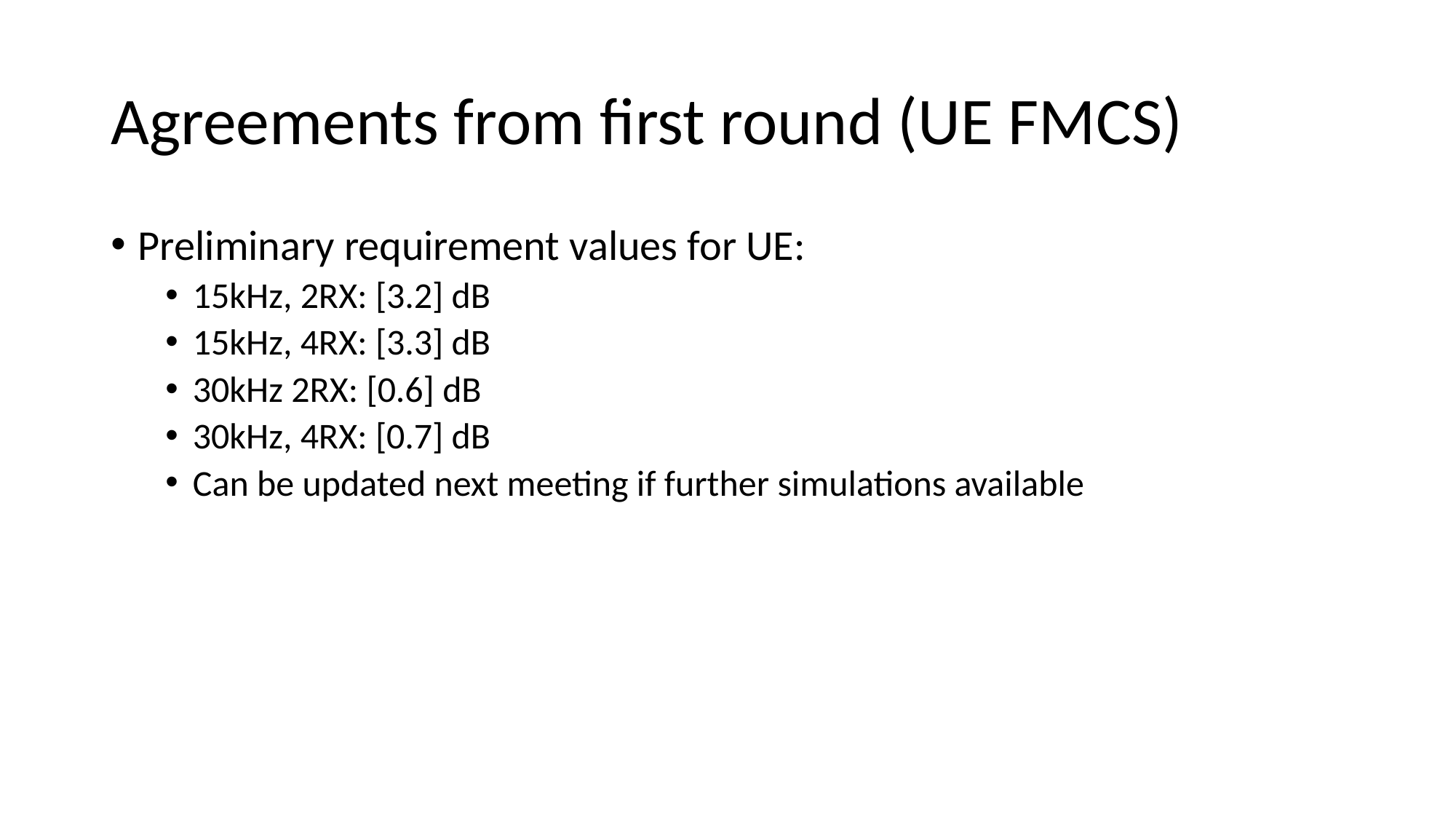

# Agreements from first round (UE FMCS)
Preliminary requirement values for UE:
15kHz, 2RX: [3.2] dB
15kHz, 4RX: [3.3] dB
30kHz 2RX: [0.6] dB
30kHz, 4RX: [0.7] dB
Can be updated next meeting if further simulations available